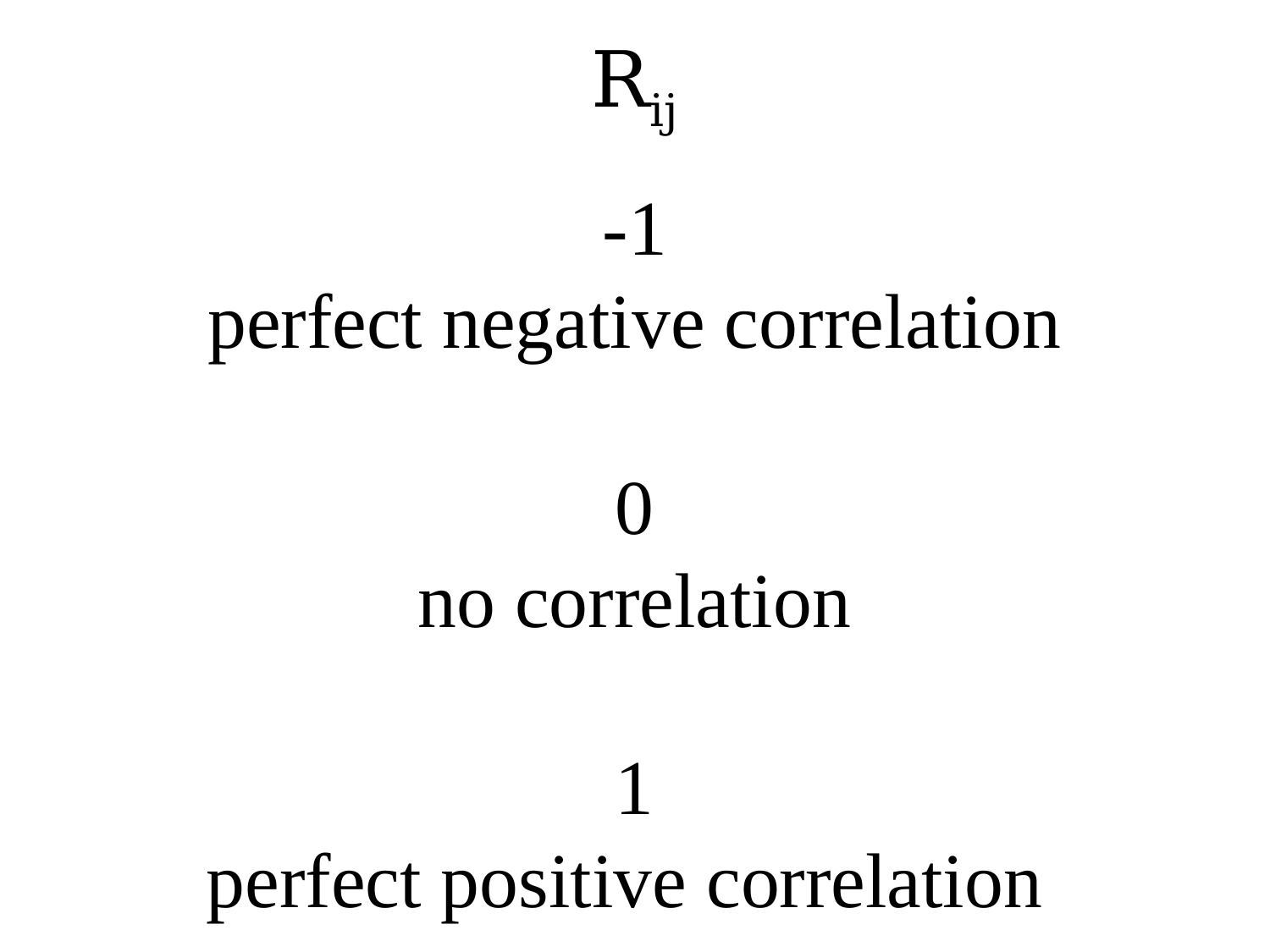

# Rij -1 perfect negative correlation 0 no correlation 1 perfect positive correlation